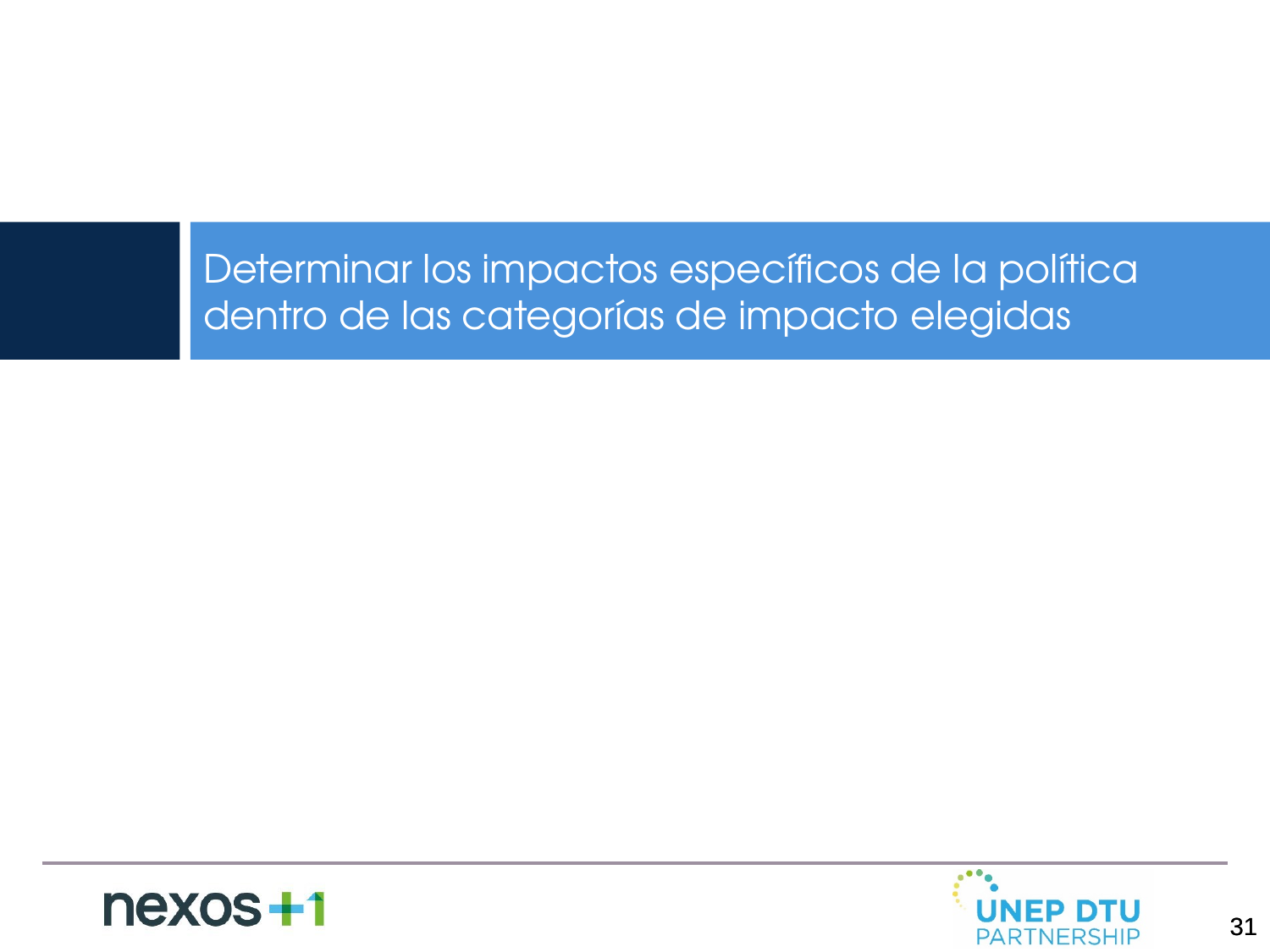

Determinar los impactos específicos de la política dentro de las categorías de impacto elegidas
31